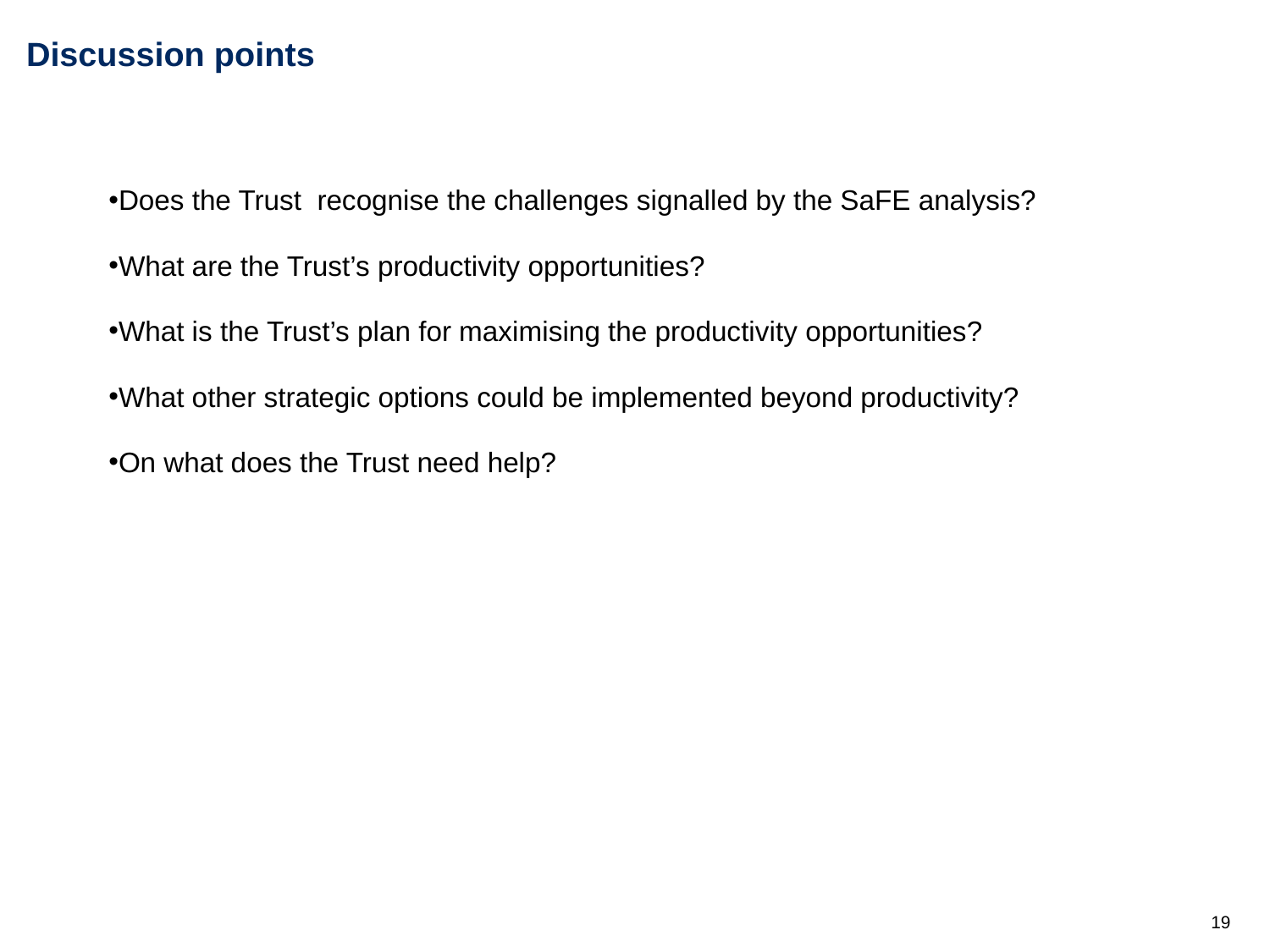

# Discussion points
Does the Trust  recognise the challenges signalled by the SaFE analysis?
What are the Trust’s productivity opportunities?
What is the Trust’s plan for maximising the productivity opportunities?
What other strategic options could be implemented beyond productivity?
On what does the Trust need help?

19